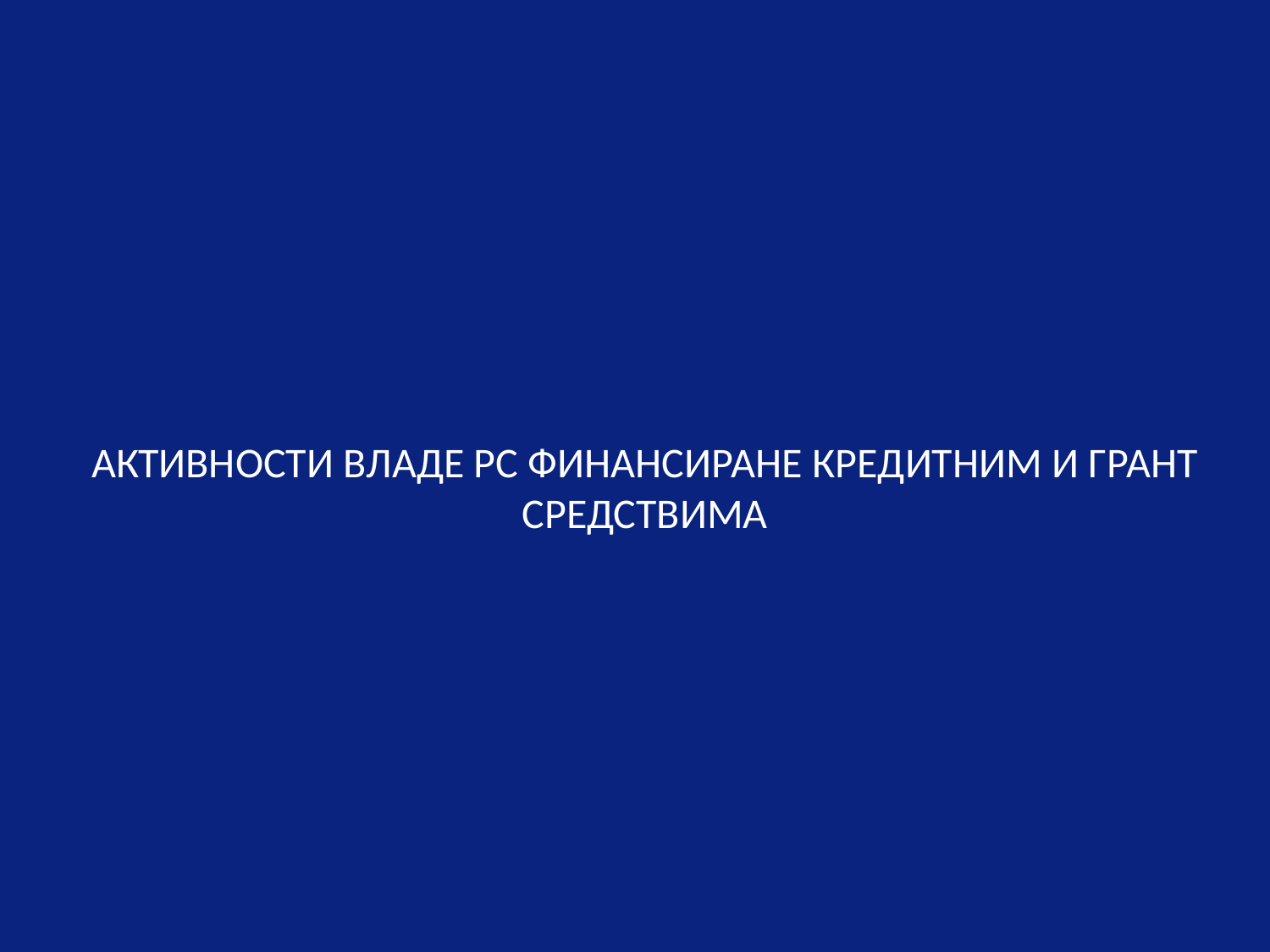

# АКТИВНОСТИ ВЛАДЕ РС ФИНАНСИРАНЕ КРЕДИТНИМ И ГРАНТ СРЕДСТВИМА